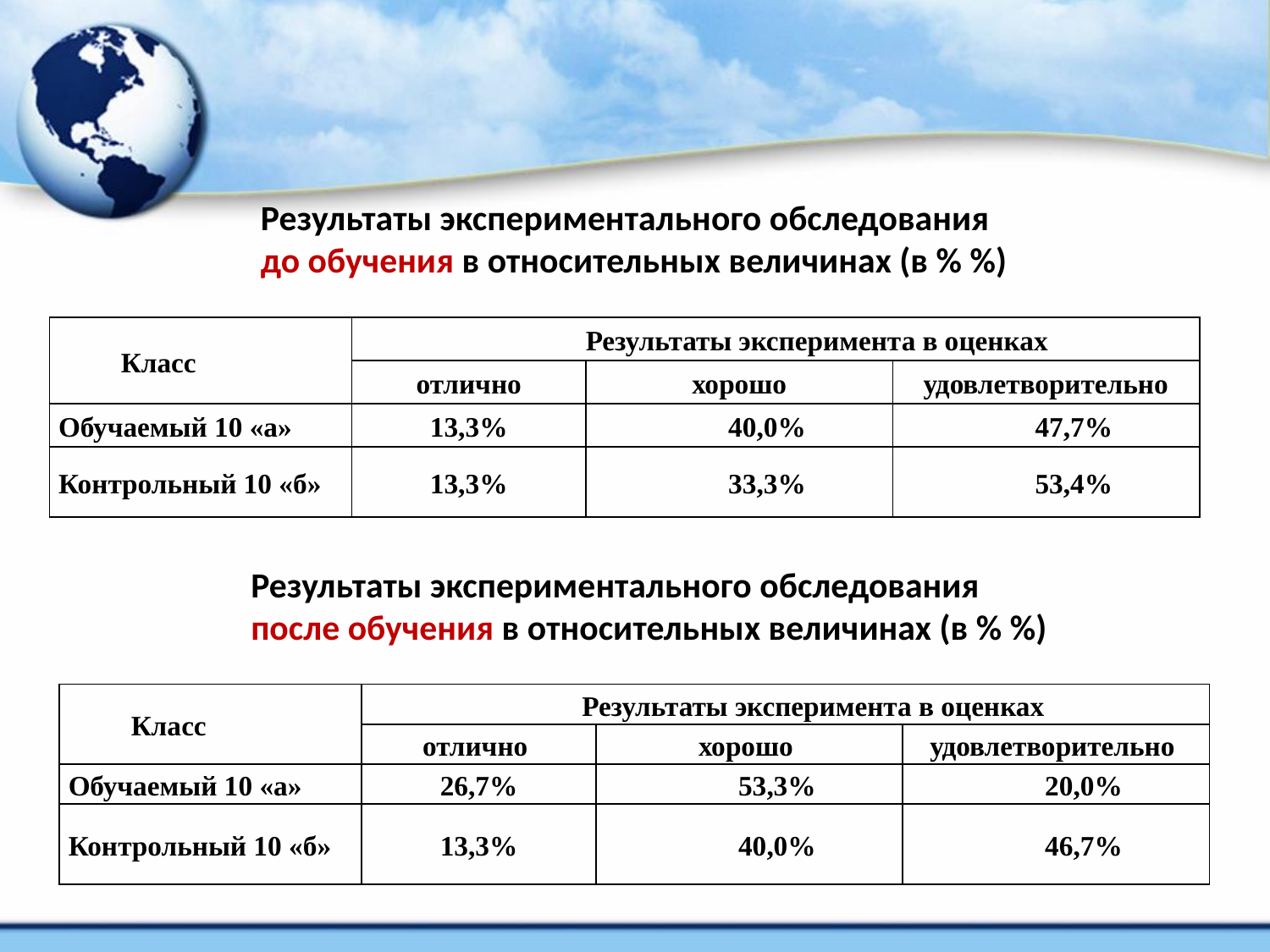

Результаты экспериментального обследования
до обучения в относительных величинах (в % %)
| Класс | Результаты эксперимента в оценках |  |  |
| --- | --- | --- | --- |
|  | отлично | хорошо | удовлетворительно |
| Обучаемый 10 «а» | 13,3% | 40,0% | 47,7% |
| Контрольный 10 «б» | 13,3% | 33,3% | 53,4% |
Результаты экспериментального обследования
после обучения в относительных величинах (в % %)
| Класс | Результаты эксперимента в оценках |  |  |
| --- | --- | --- | --- |
|  | отлично | хорошо | удовлетворительно |
| Обучаемый 10 «а» | 26,7% | 53,3% | 20,0% |
| Контрольный 10 «б» | 13,3% | 40,0% | 46,7% |